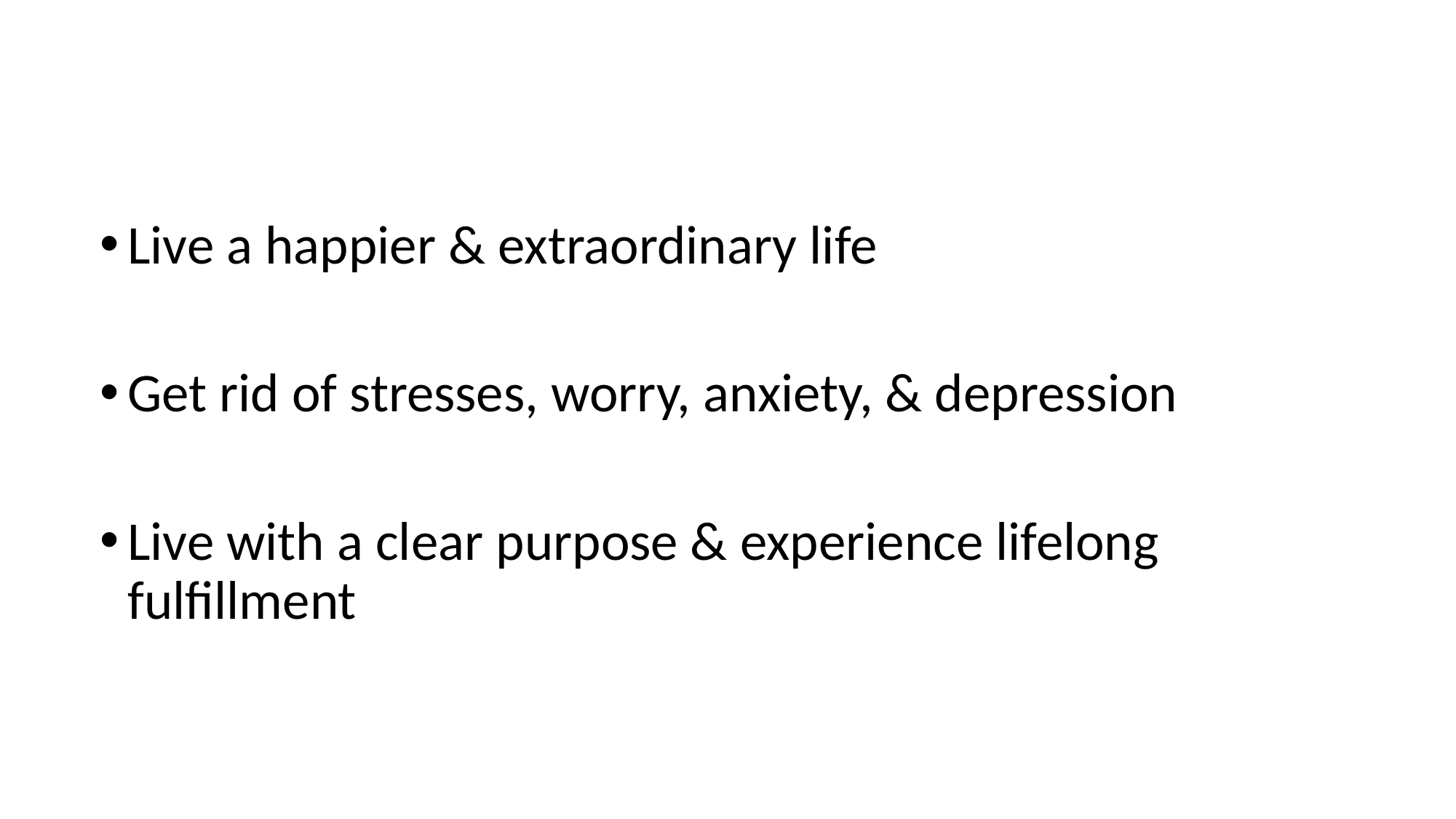

Live a happier & extraordinary life

Get rid of stresses, worry, anxiety, & depression

Live with a clear purpose & experience lifelong fulfillment